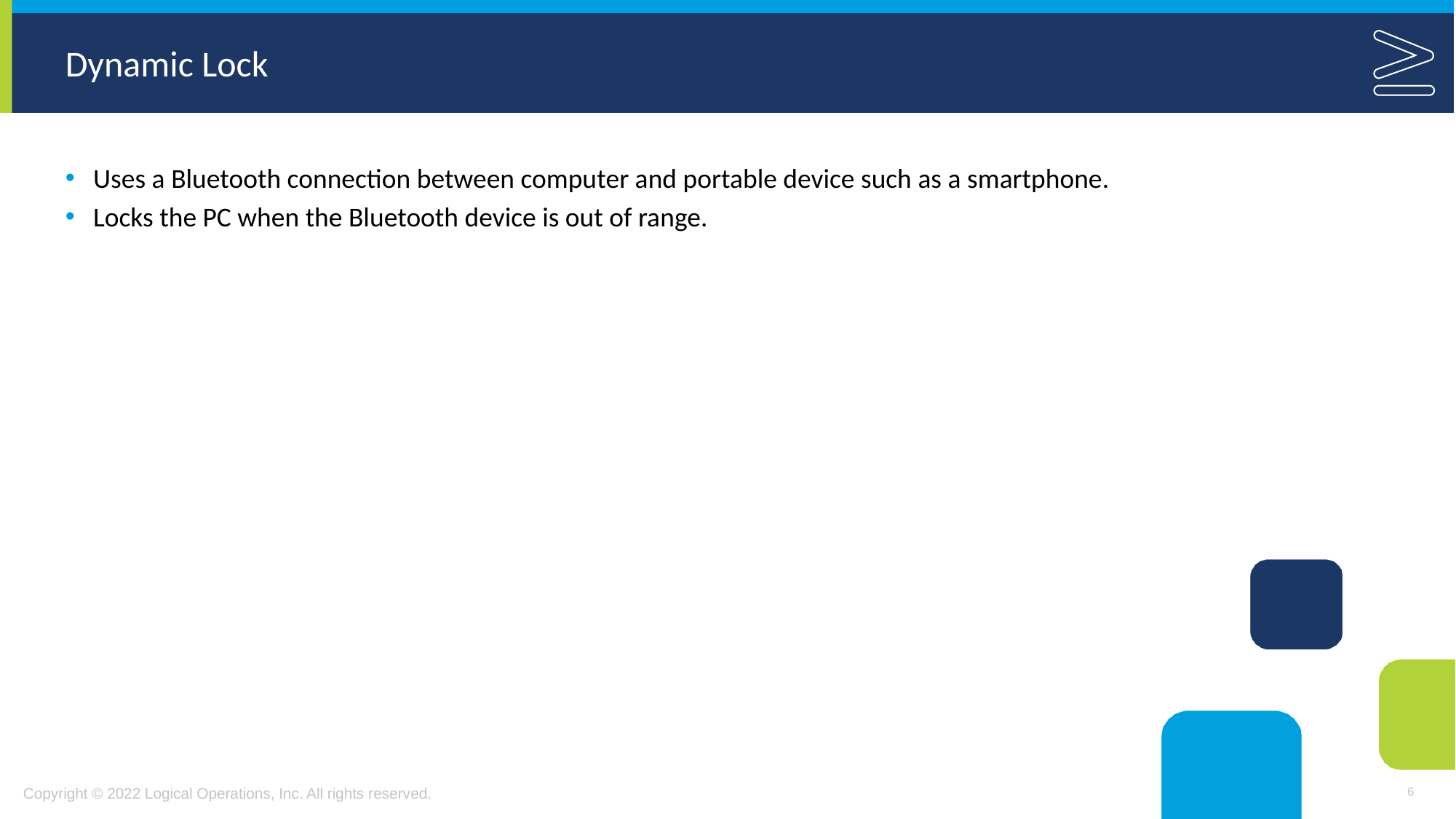

# Dynamic Lock
Uses a Bluetooth connection between computer and portable device such as a smartphone.
Locks the PC when the Bluetooth device is out of range.
6